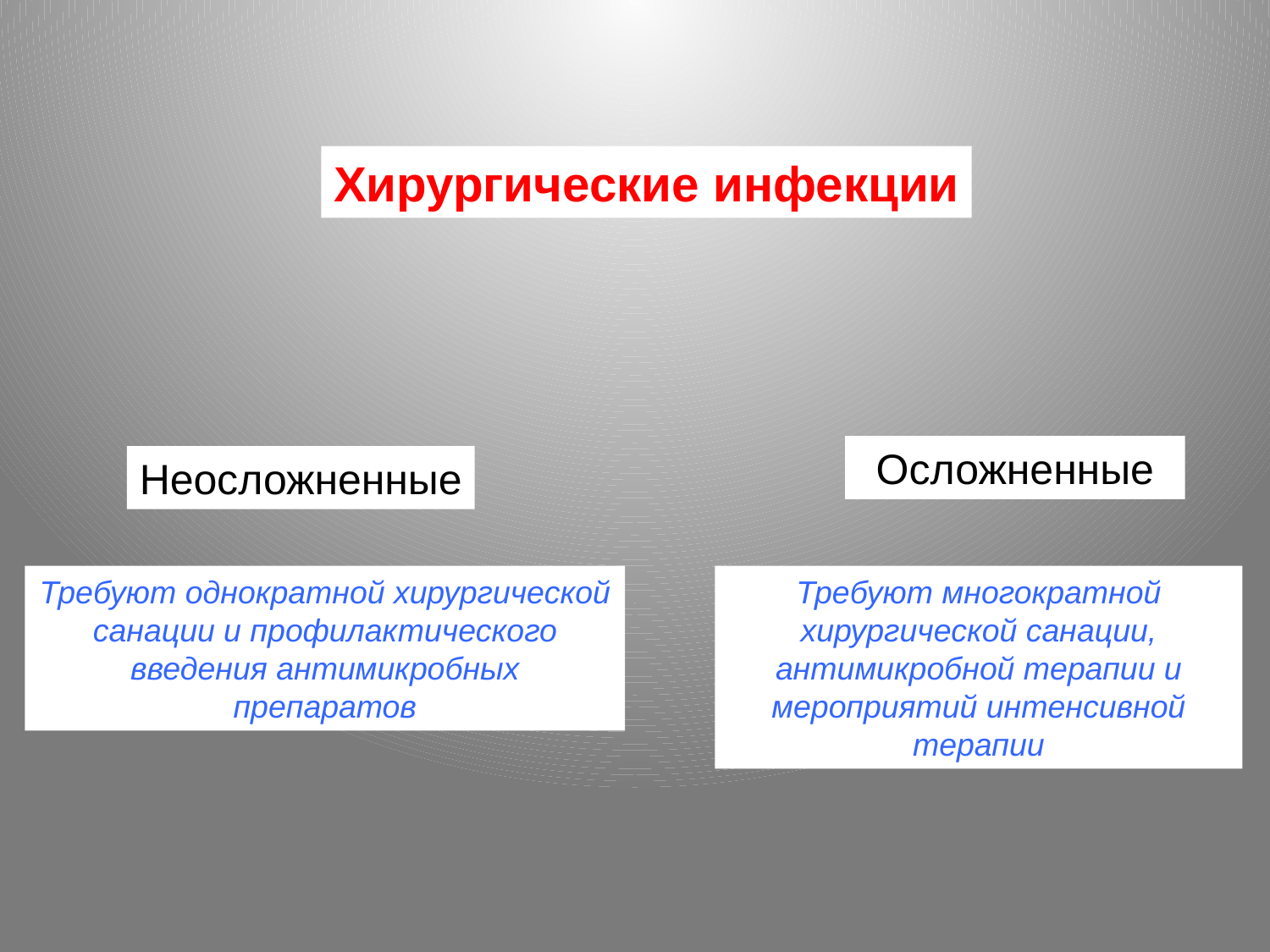

Хирургические инфекции
Осложненные
Неосложненные
Требуют однократной хирургической санации и профилактического введения антимикробных препаратов
Требуют многократной хирургической санации, антимикробной терапии и мероприятий интенсивной терапии